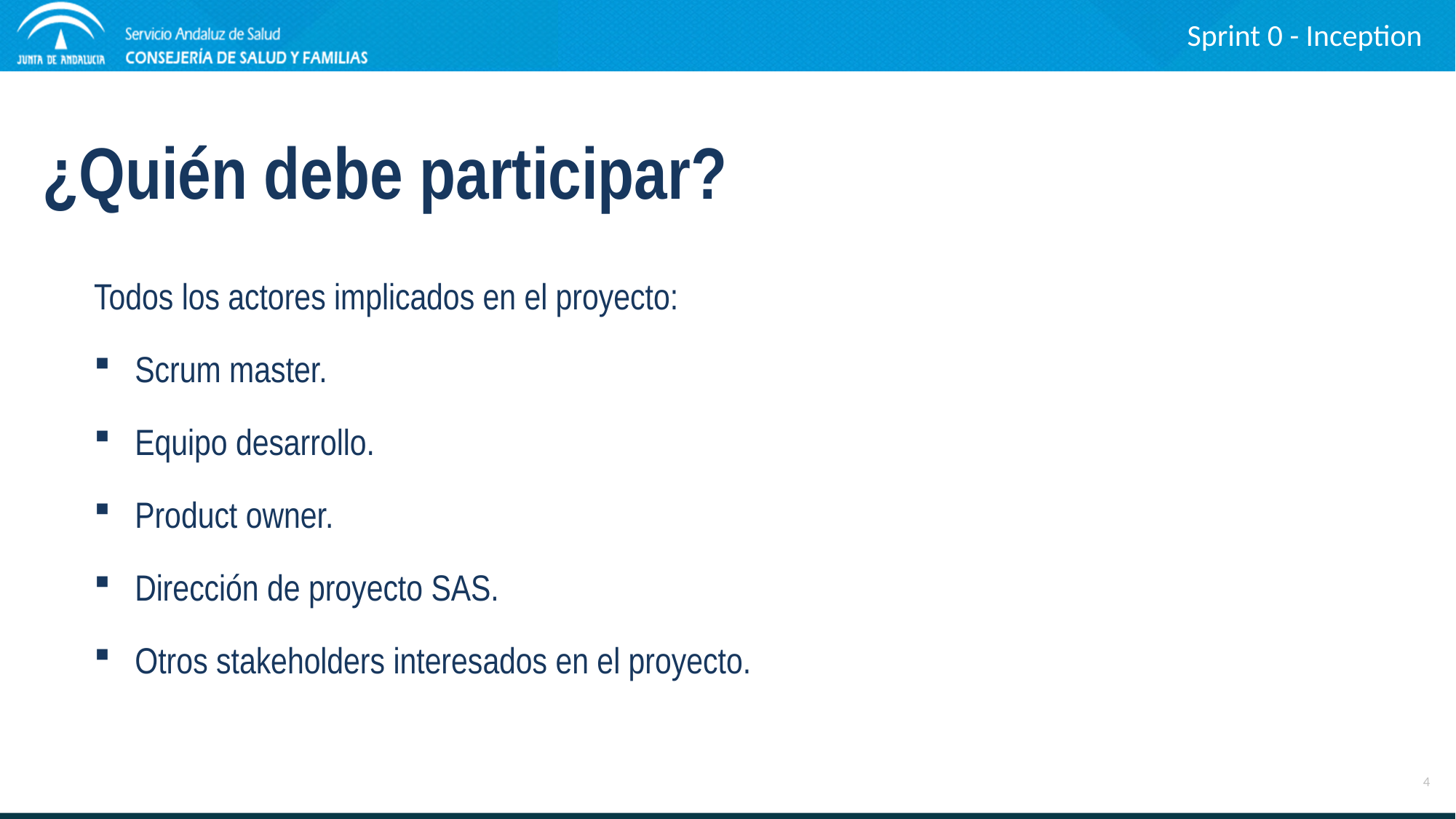

Sprint 0 - Inception
¿Quién debe participar?
Todos los actores implicados en el proyecto:
Scrum master.
Equipo desarrollo.
Product owner.
Dirección de proyecto SAS.
Otros stakeholders interesados en el proyecto.
4